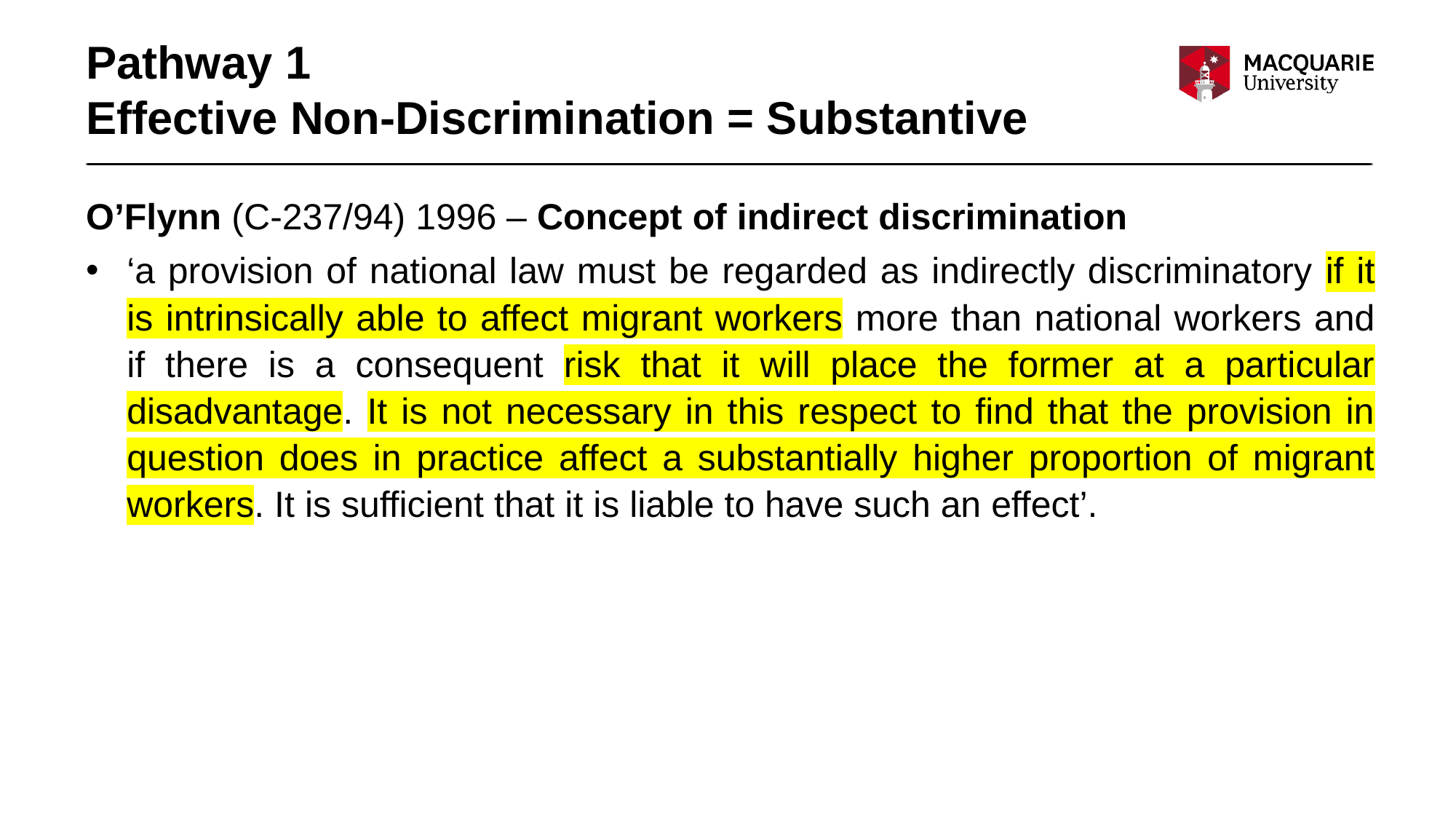

# Pathway 1 Effective Non-Discrimination = Substantive
O’Flynn (C-237/94) 1996 – Concept of indirect discrimination
‘a provision of national law must be regarded as indirectly discriminatory if it is intrinsically able to affect migrant workers more than national workers and if there is a consequent risk that it will place the former at a particular disadvantage. It is not necessary in this respect to find that the provision in question does in practice affect a substantially higher proportion of migrant workers. It is sufficient that it is liable to have such an effect’.